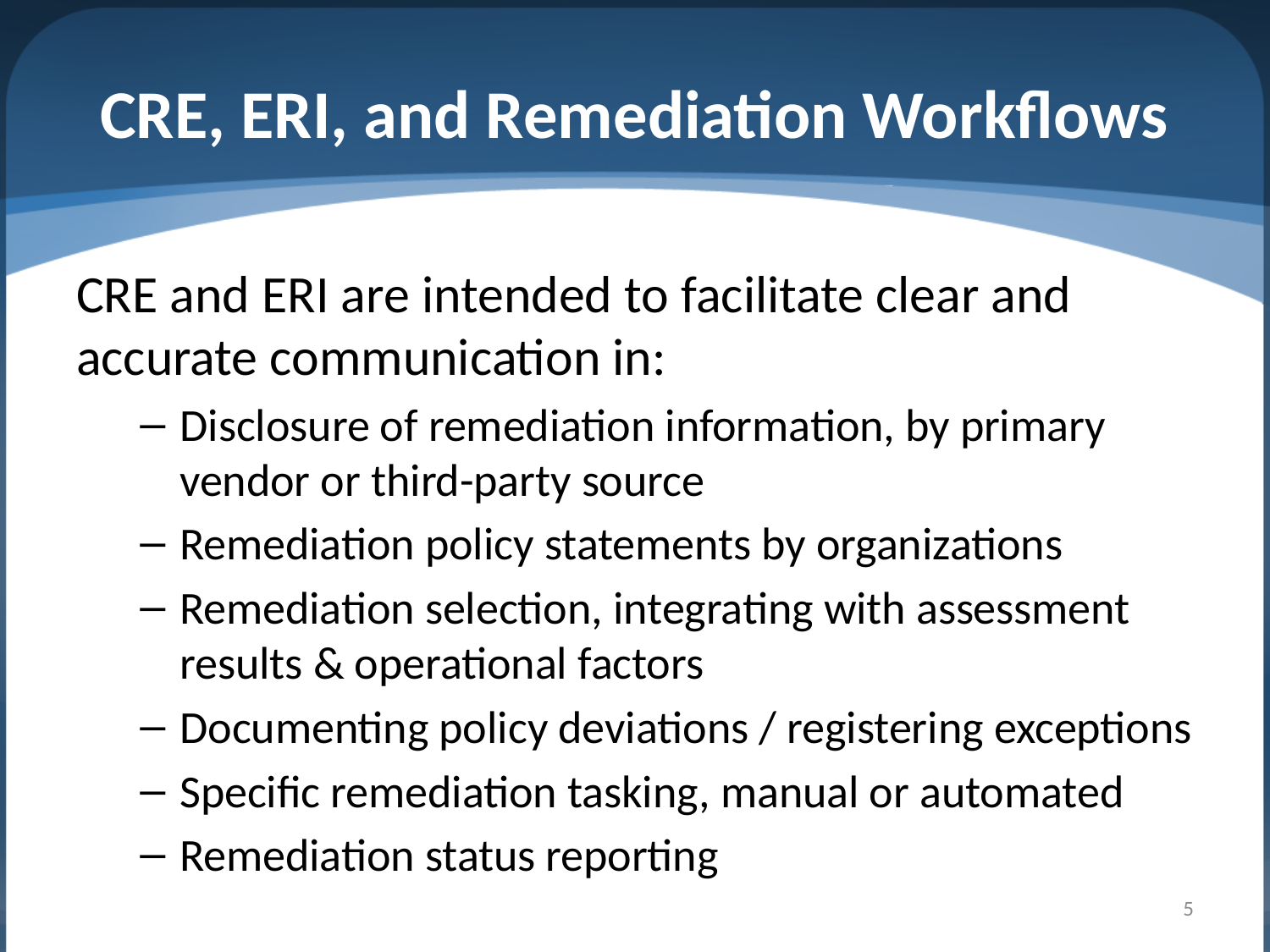

# CRE, ERI, and Remediation Workflows
CRE and ERI are intended to facilitate clear and accurate communication in:
Disclosure of remediation information, by primary vendor or third-party source
Remediation policy statements by organizations
Remediation selection, integrating with assessment results & operational factors
Documenting policy deviations / registering exceptions
Specific remediation tasking, manual or automated
Remediation status reporting
5